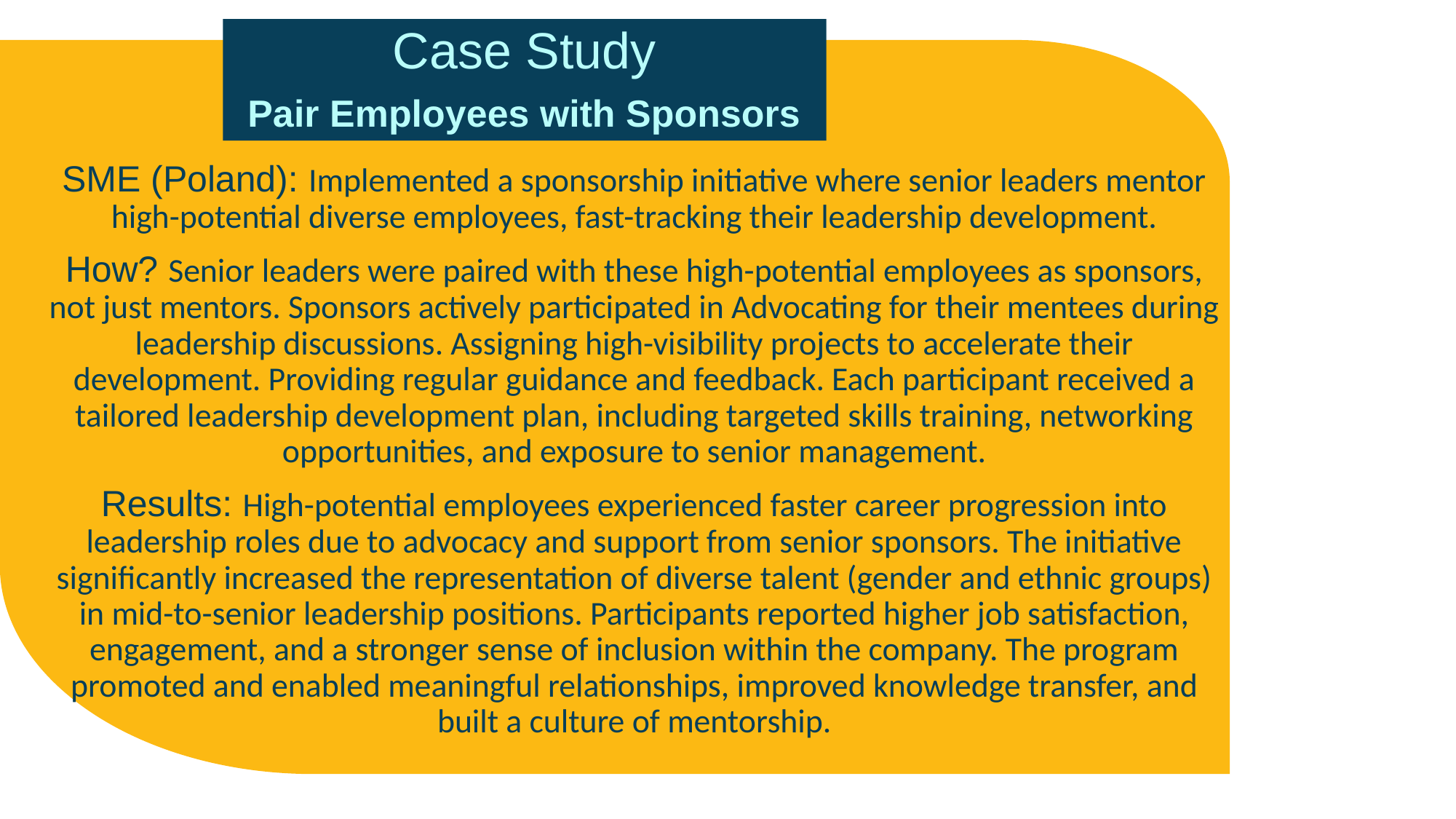

Case Study
Pair Employees with Sponsors
SME (Poland): Implemented a sponsorship initiative where senior leaders mentor high-potential diverse employees, fast-tracking their leadership development.
How? Senior leaders were paired with these high-potential employees as sponsors, not just mentors. Sponsors actively participated in Advocating for their mentees during leadership discussions. Assigning high-visibility projects to accelerate their development. Providing regular guidance and feedback. Each participant received a tailored leadership development plan, including targeted skills training, networking opportunities, and exposure to senior management.
Results: High-potential employees experienced faster career progression into leadership roles due to advocacy and support from senior sponsors. The initiative significantly increased the representation of diverse talent (gender and ethnic groups) in mid-to-senior leadership positions. Participants reported higher job satisfaction, engagement, and a stronger sense of inclusion within the company. The program promoted and enabled meaningful relationships, improved knowledge transfer, and built a culture of mentorship.